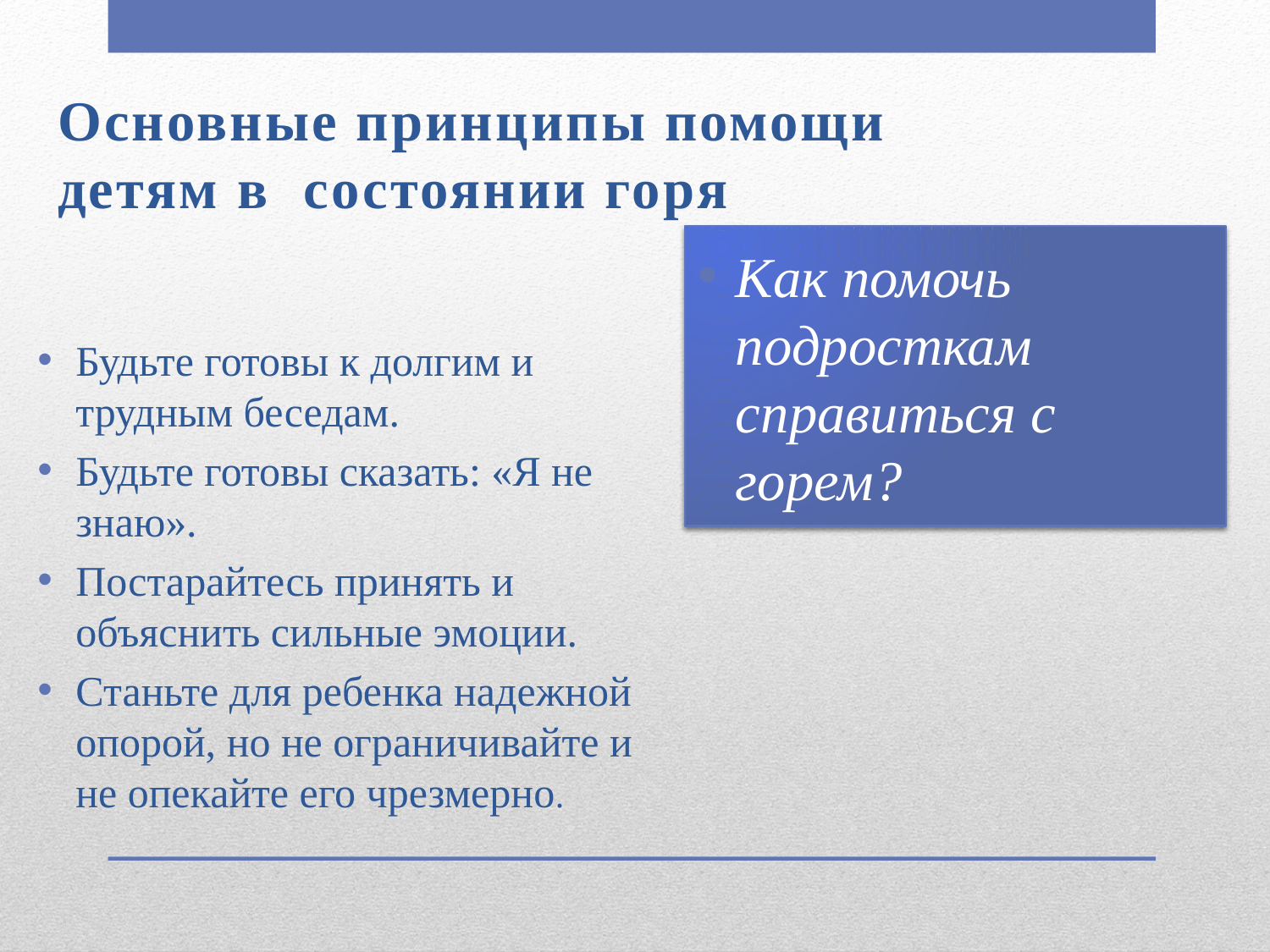

Основные принципы помощи
детям в  состоянии горя
Как помочь подросткам справиться с горем?
Будьте готовы к долгим и трудным беседам.
Будьте готовы сказать: «Я не знаю».
Постарайтесь принять и объяснить сильные эмоции.
Станьте для ребенка надежной опорой, но не ограничивайте и не опекайте его чрезмерно.